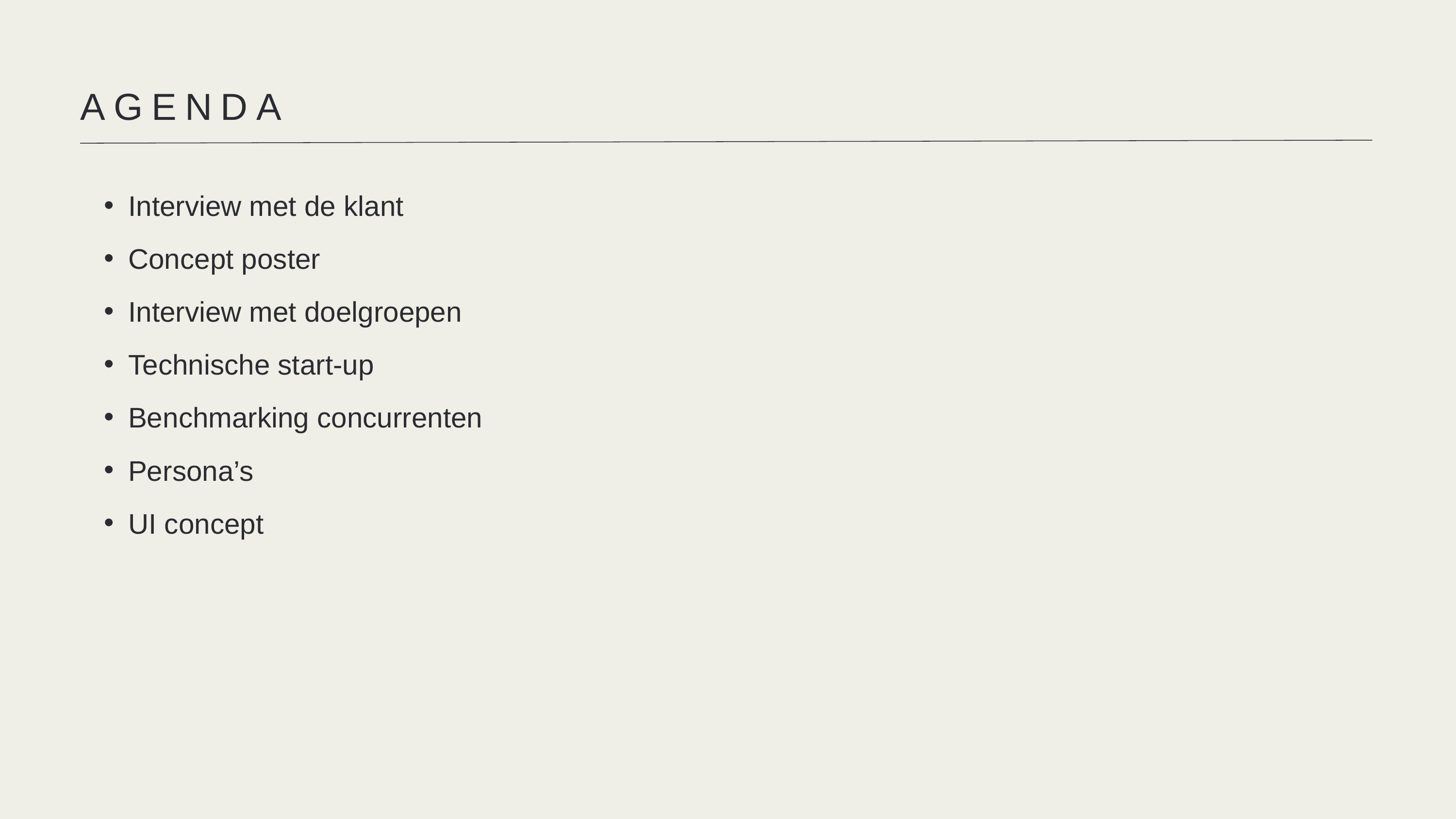

AGENDA

Interview met de klant
Concept poster
Interview met doelgroepen
Technische start-up
Benchmarking concurrenten
Persona’s
UI concept